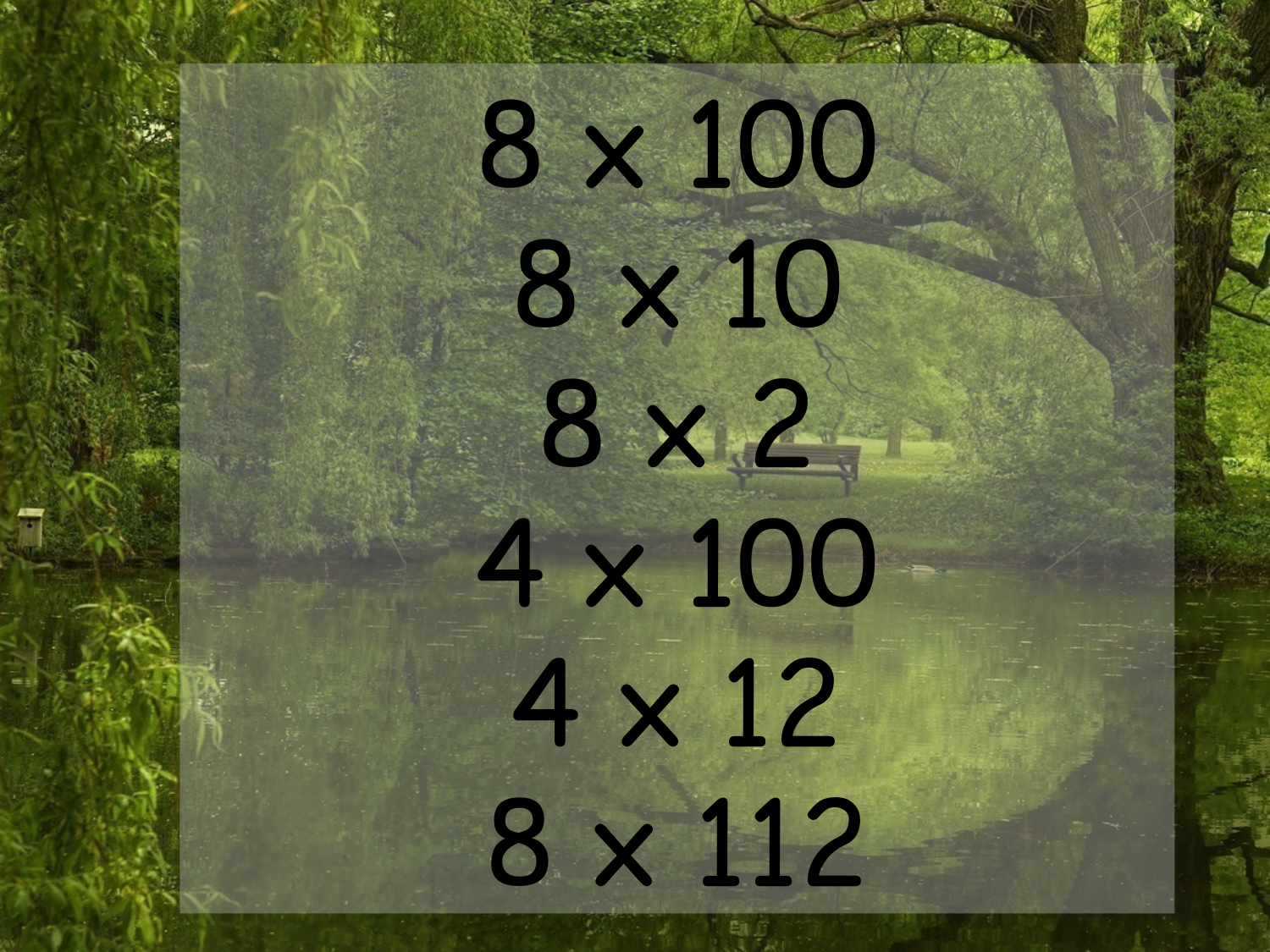

8 x 100
8 x 10
8 x 2
4 x 100
4 x 12
8 x 112